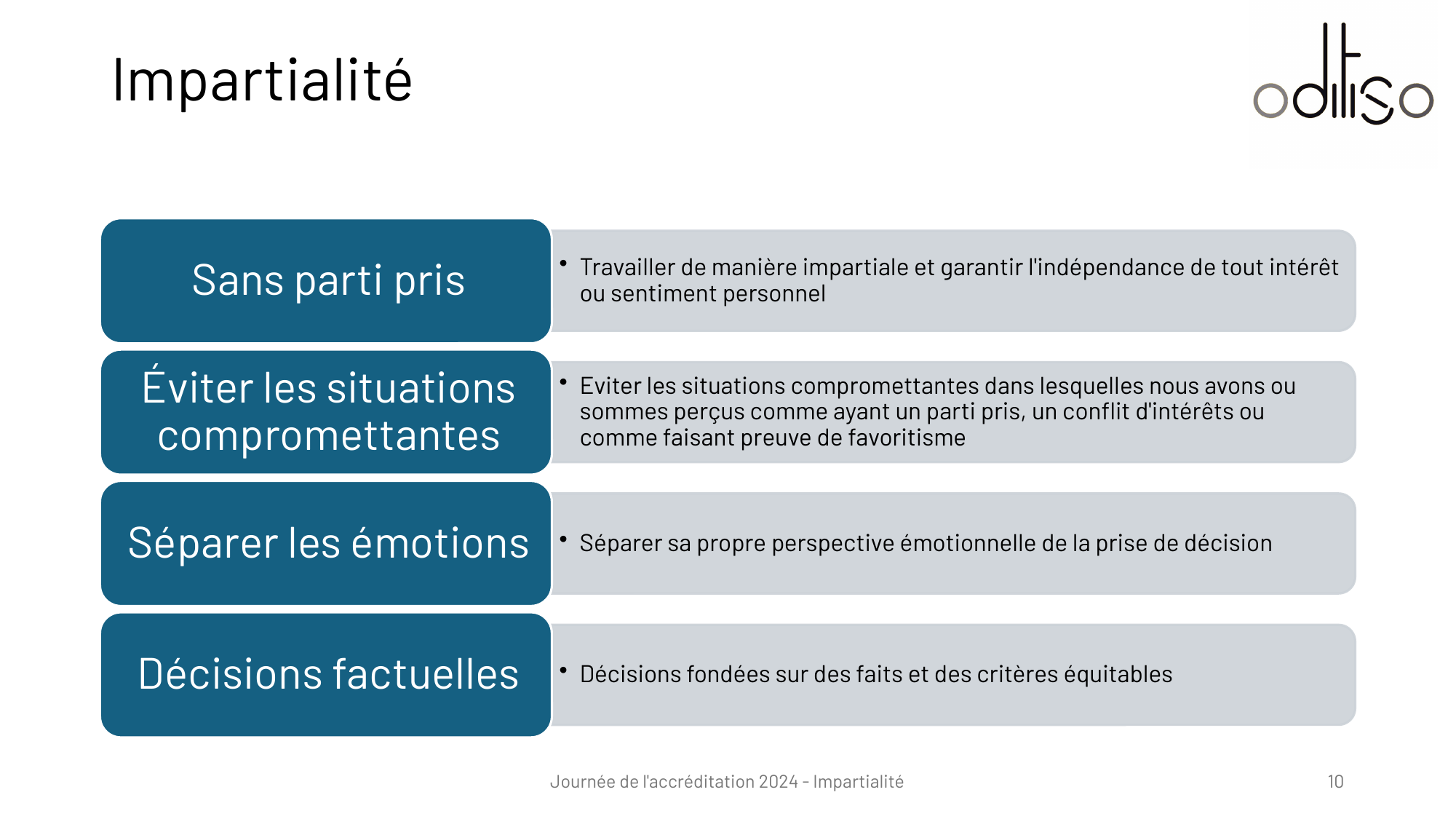

# Impartialité
Travailler de manière impartiale et garantir l'indépendance de tout intérêt ou sentiment personnel
Sans parti pris
Eviter les situations compromettantes dans lesquelles nous avons ou sommes perçus comme ayant un parti pris, un conflit d'intérêts ou comme faisant preuve de favoritisme
Éviter les situations compromettantes
Séparer sa propre perspective émotionnelle de la prise de décision
Séparer les émotions
Décisions fondées sur des faits et des critères équitables
Décisions factuelles
Journée de l'accréditation 2024 - Impartialité
10